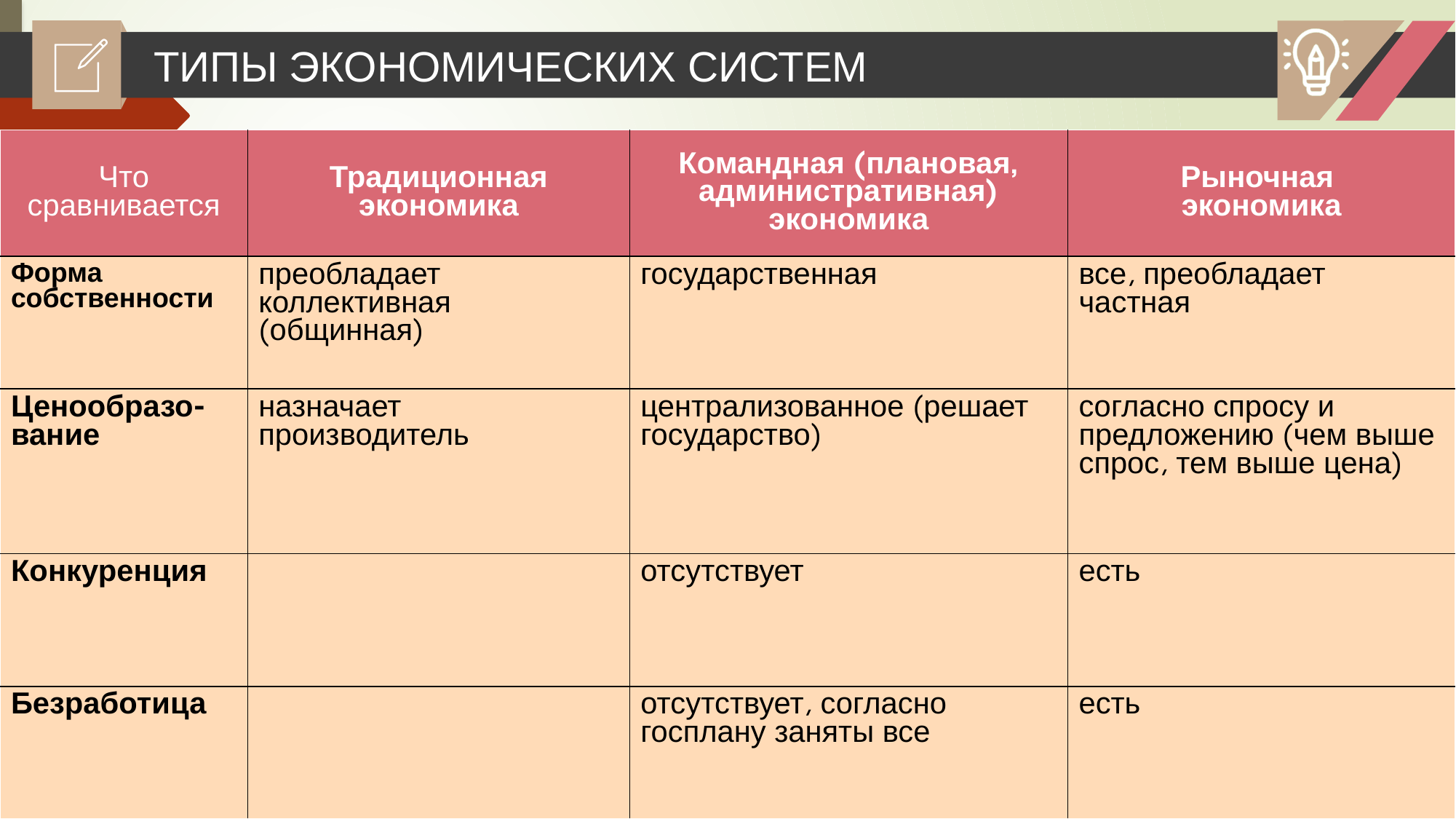

ТИПЫ ЭКОНОМИЧЕСКИХ СИСТЕМ

| Что сравнивается | Традиционная экономика | Командная (плановая, административная) экономика | Рыночная экономика |
| --- | --- | --- | --- |
| Форма собственности | преобладает коллективная (общинная) | государственная | все, преобладает частная |
| Ценообразо-вание | назначает производитель | централизованное (решает государство) | согласно спросу и предложению (чем выше спрос, тем выше цена) |
| Конкуренция |  | отсутствует | есть |
| Безработица |  | отсутствует, согласно госплану заняты все | есть |